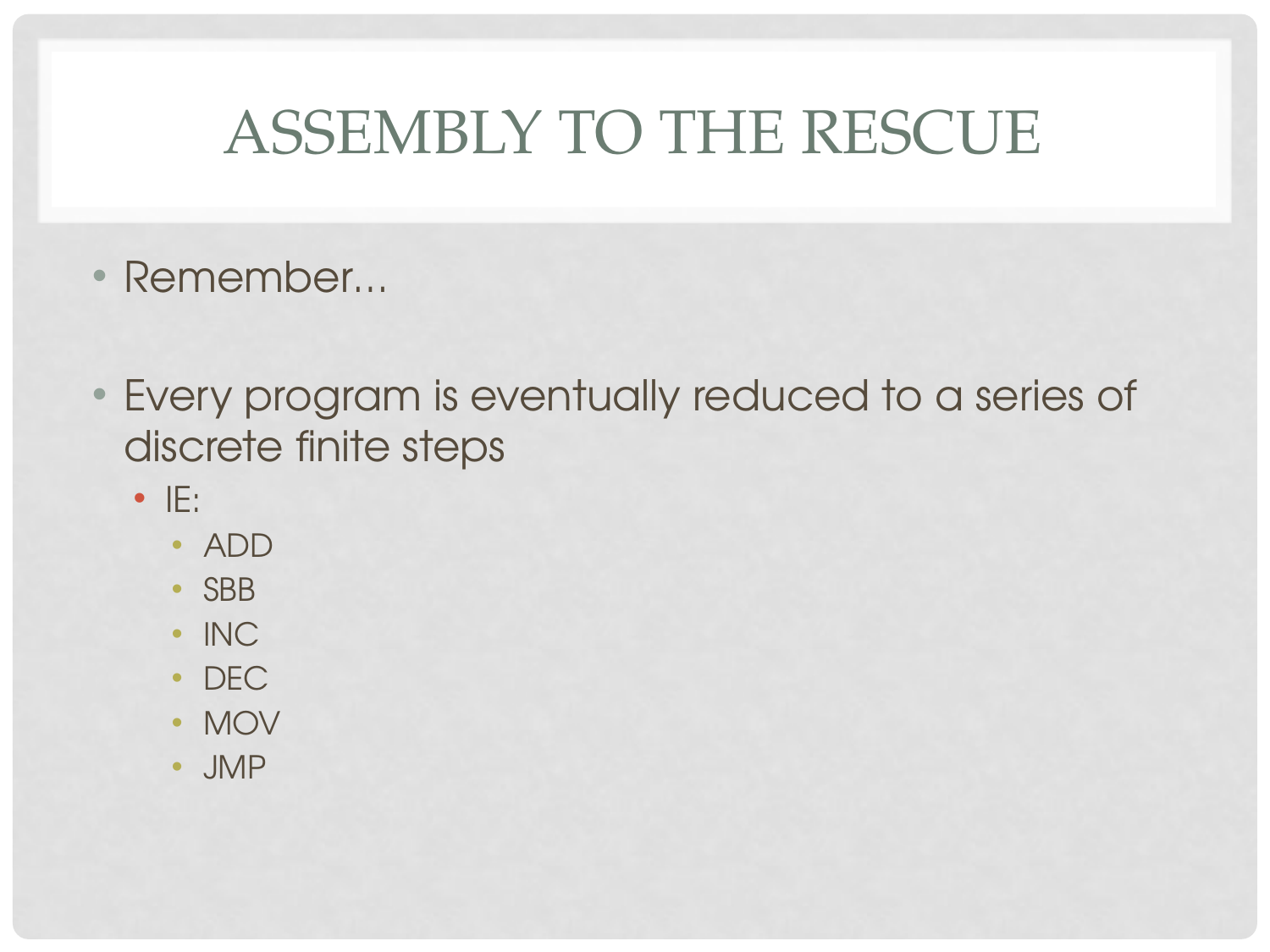

# Assembly to the rescue
Remember…

Every program is eventually reduced to a series of discrete finite steps
IE:
ADD
SBB
INC
DEC
MOV
JMP